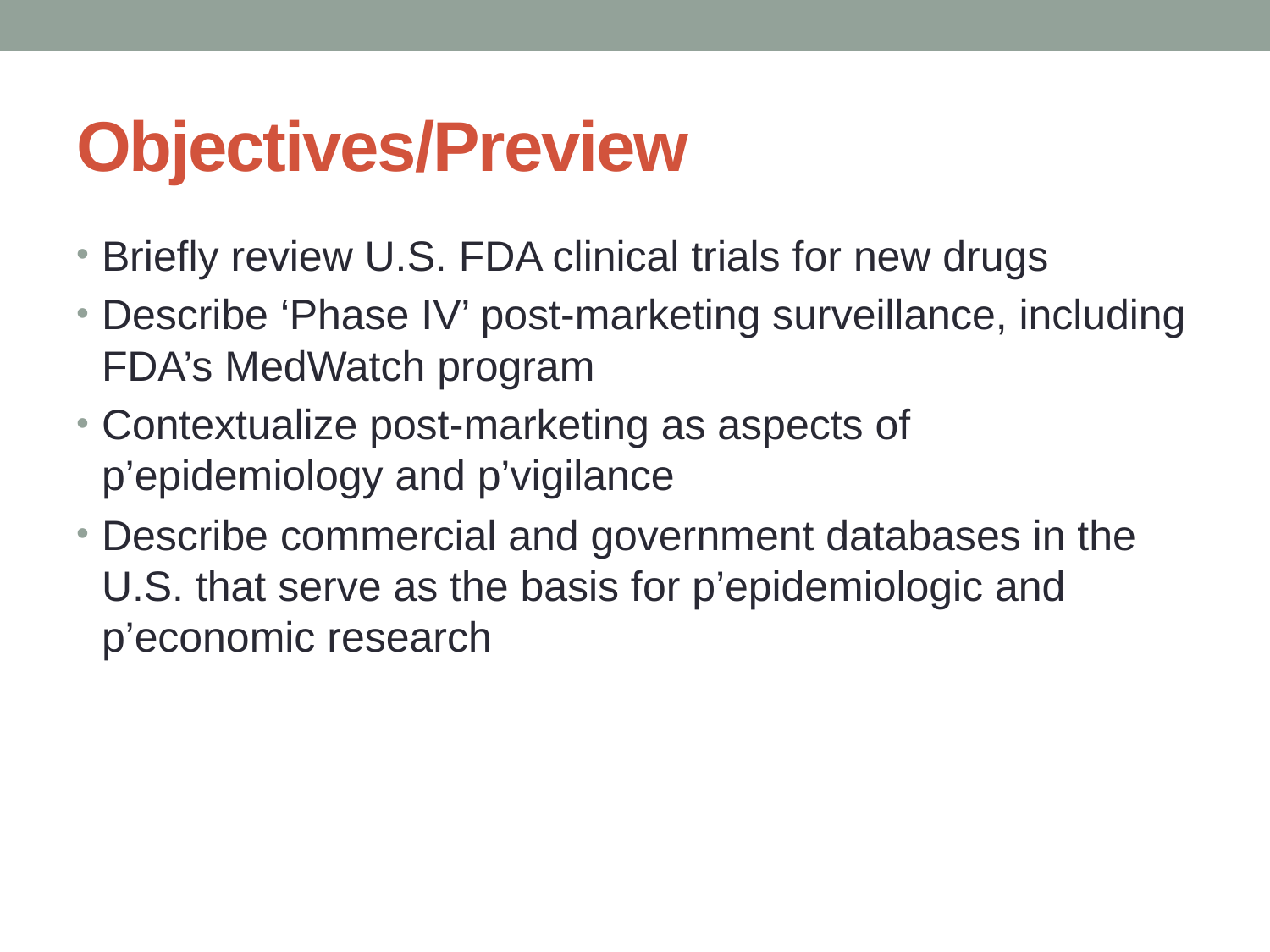

# Objectives/Preview
Briefly review U.S. FDA clinical trials for new drugs
Describe ‘Phase IV’ post-marketing surveillance, including FDA’s MedWatch program
Contextualize post-marketing as aspects of p’epidemiology and p’vigilance
Describe commercial and government databases in the U.S. that serve as the basis for p’epidemiologic and p’economic research